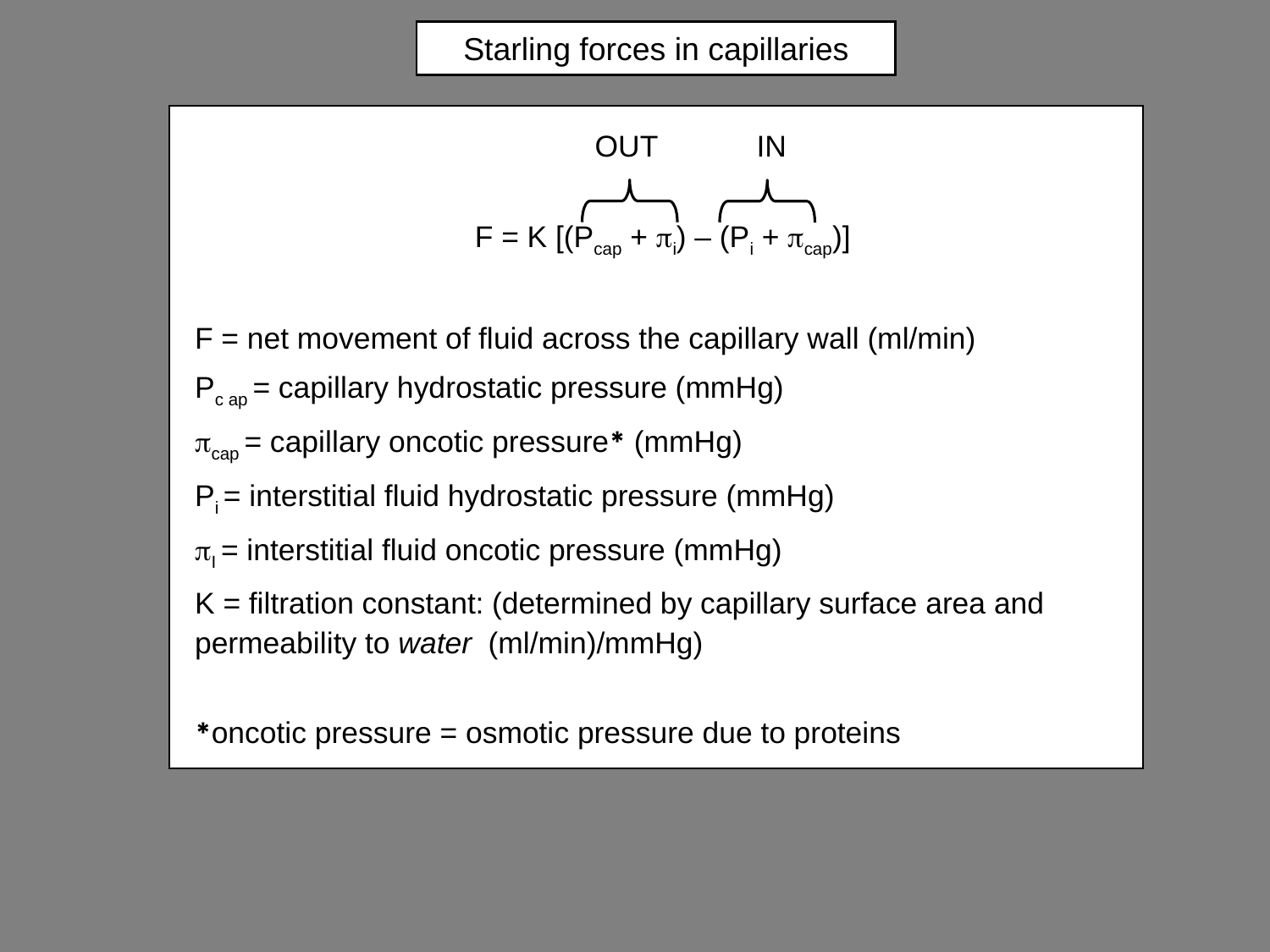

Starling forces in capillaries
                                             OUT            IN

F = K [(Pcap + πi) – (Pi + πcap)]

F = net movement of fluid across the capillary wall (ml/min)
Pc ap = capillary hydrostatic pressure (mmHg)
πcap = capillary oncotic pressure* (mmHg)
Pi = interstitial fluid hydrostatic pressure (mmHg)
πI = interstitial fluid oncotic pressure (mmHg)
K = filtration constant: (determined by capillary surface area and permeability to water  (ml/min)/mmHg)

*oncotic pressure = osmotic pressure due to proteins